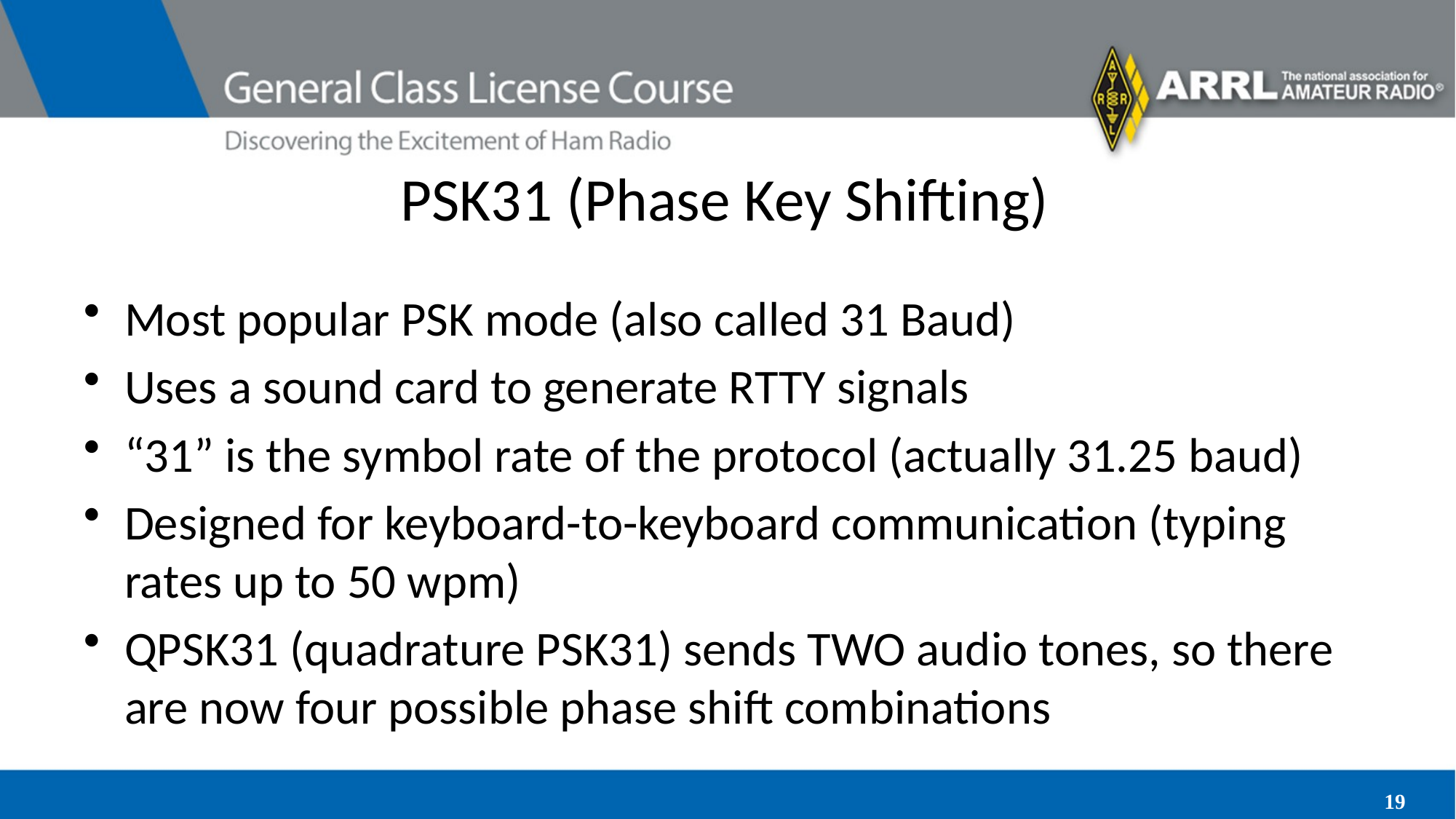

# PSK31 (Phase Key Shifting)
Most popular PSK mode (also called 31 Baud)
Uses a sound card to generate RTTY signals
“31” is the symbol rate of the protocol (actually 31.25 baud)
Designed for keyboard-to-keyboard communication (typing rates up to 50 wpm)
QPSK31 (quadrature PSK31) sends TWO audio tones, so there are now four possible phase shift combinations